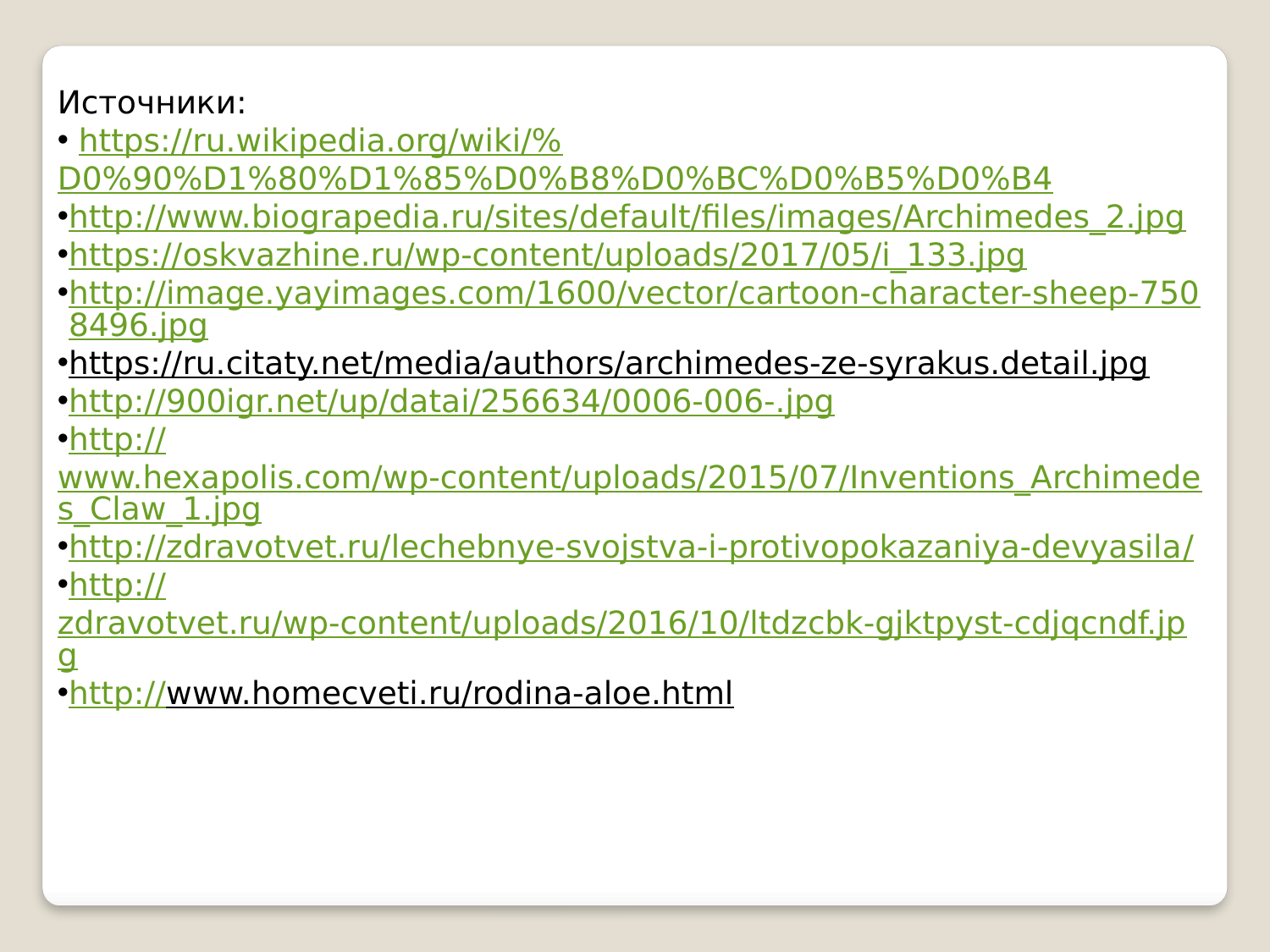

Источники:
 https://ru.wikipedia.org/wiki/%D0%90%D1%80%D1%85%D0%B8%D0%BC%D0%B5%D0%B4
http://www.biograpedia.ru/sites/default/files/images/Archimedes_2.jpg
https://oskvazhine.ru/wp-content/uploads/2017/05/i_133.jpg
http://image.yayimages.com/1600/vector/cartoon-character-sheep-7508496.jpg
https://ru.citaty.net/media/authors/archimedes-ze-syrakus.detail.jpg
http://900igr.net/up/datai/256634/0006-006-.jpg
http://www.hexapolis.com/wp-content/uploads/2015/07/Inventions_Archimedes_Claw_1.jpg
http://zdravotvet.ru/lechebnye-svojstva-i-protivopokazaniya-devyasila/
http://zdravotvet.ru/wp-content/uploads/2016/10/ltdzcbk-gjktpyst-cdjqcndf.jpg
http://www.homecveti.ru/rodina-aloe.html